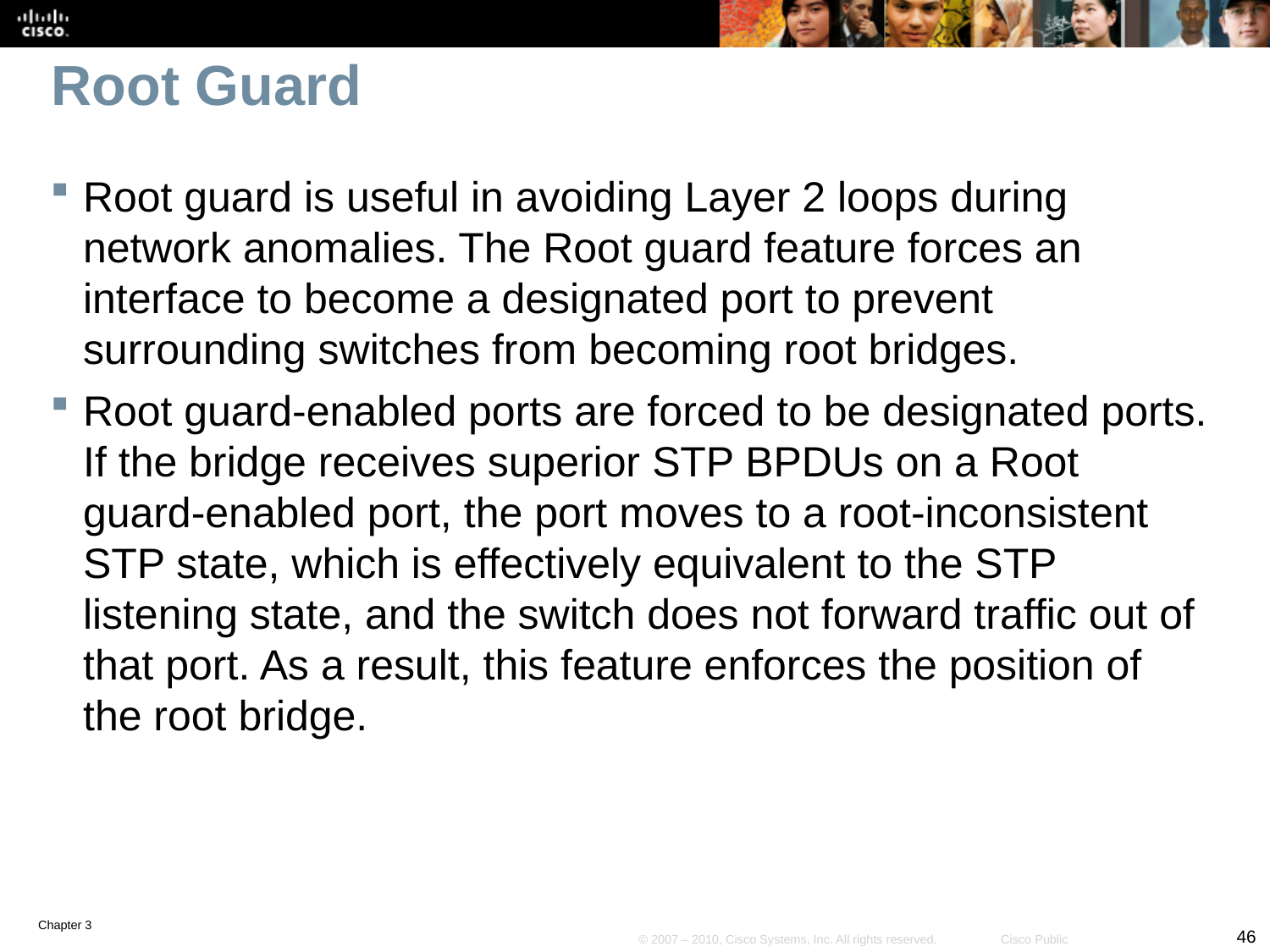

# Root Guard
Root guard is useful in avoiding Layer 2 loops during network anomalies. The Root guard feature forces an interface to become a designated port to prevent surrounding switches from becoming root bridges.
Root guard-enabled ports are forced to be designated ports. If the bridge receives superior STP BPDUs on a Root guard-enabled port, the port moves to a root-inconsistent STP state, which is effectively equivalent to the STP listening state, and the switch does not forward traffic out of that port. As a result, this feature enforces the position of the root bridge.